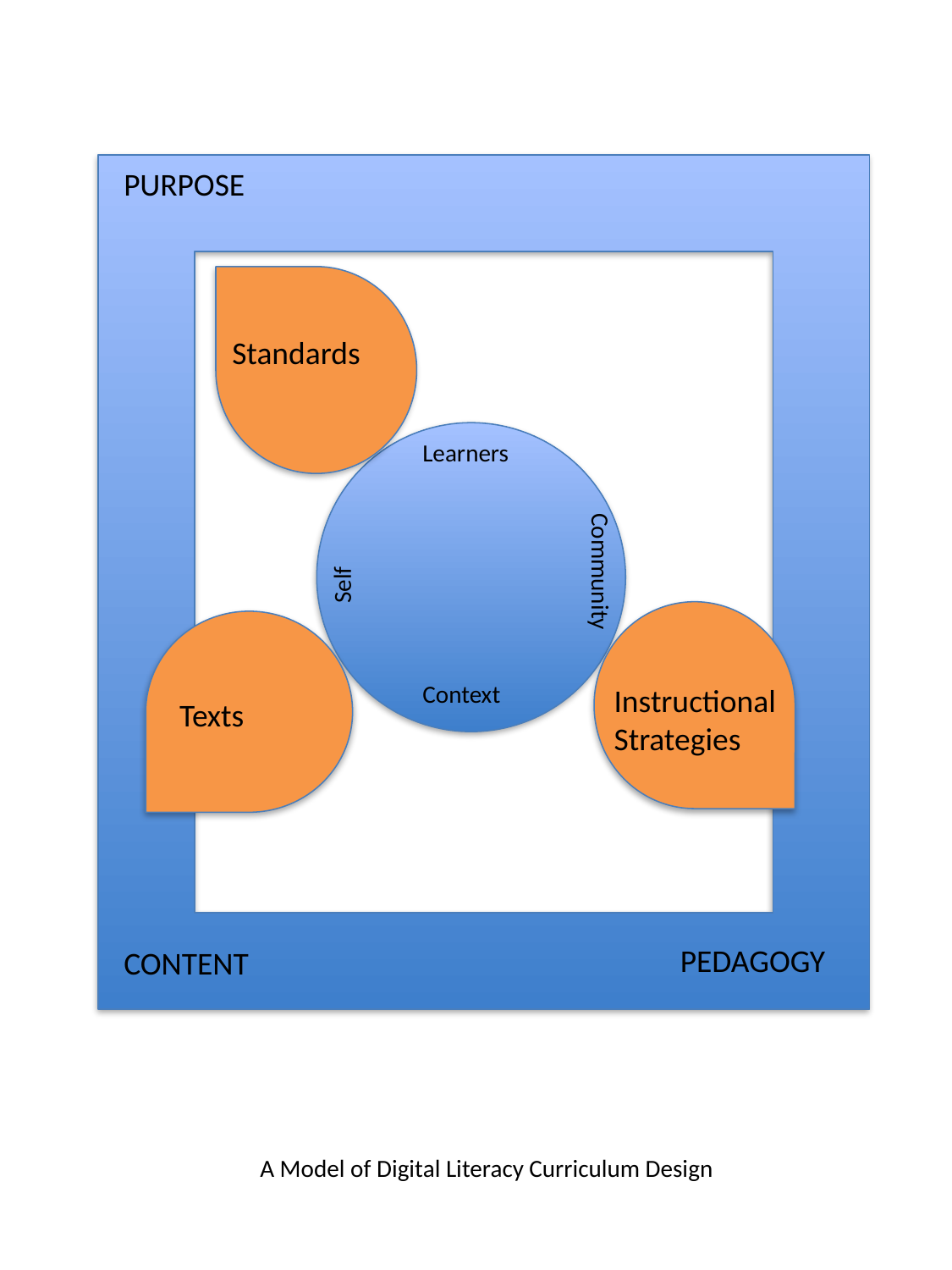

PURPOSE

Standards

Learners
Self
Community

Context
Instructional Strategies
Texts
PEDAGOGY
CONTENT
# A Model of Digital Literacy Curriculum Design